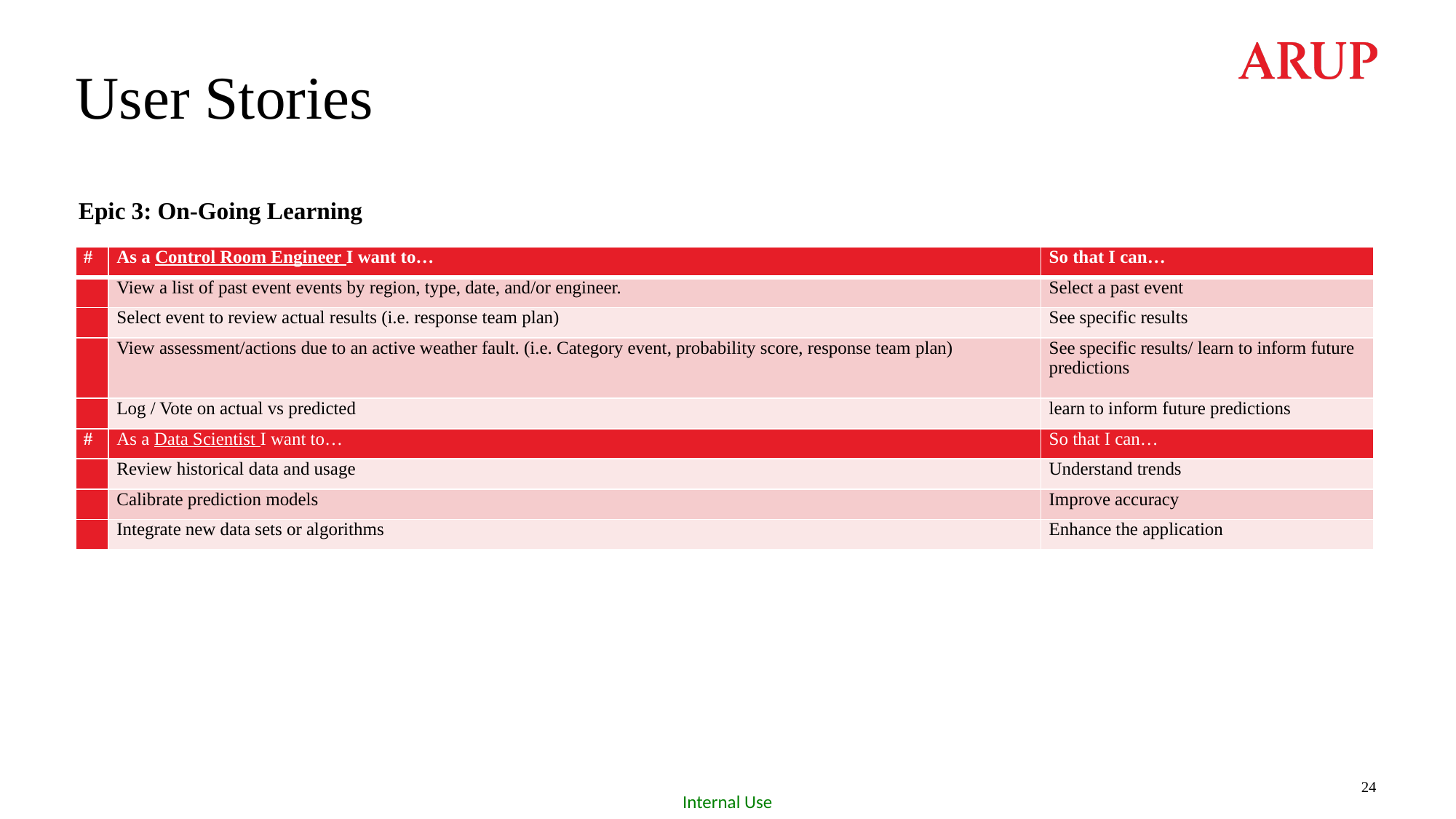

# User Stories
Epic 3: On-Going Learning
| # | As a Control Room Engineer I want to… | So that I can… |
| --- | --- | --- |
|  | View a list of past event events by region, type, date, and/or engineer. | Select a past event |
|  | Select event to review actual results (i.e. response team plan) | See specific results |
|  | View assessment/actions due to an active weather fault. (i.e. Category event, probability score, response team plan) | See specific results/ learn to inform future predictions |
|  | Log / Vote on actual vs predicted | learn to inform future predictions |
| # | As a Data Scientist I want to… | So that I can… |
|  | Review historical data and usage | Understand trends |
|  | Calibrate prediction models | Improve accuracy |
|  | Integrate new data sets or algorithms | Enhance the application |
24